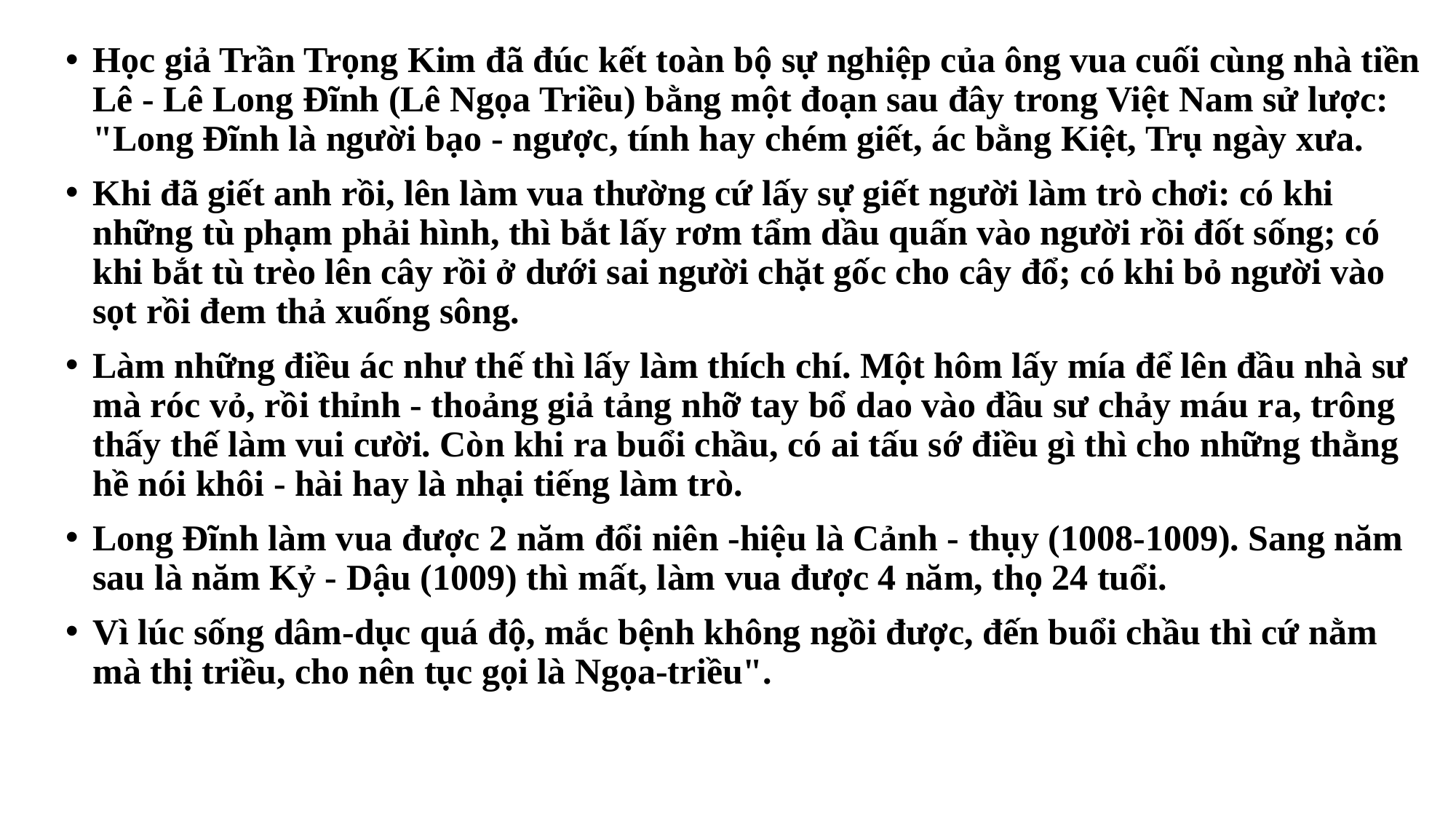

Học giả Trần Trọng Kim đã đúc kết toàn bộ sự nghiệp của ông vua cuối cùng nhà tiền Lê - Lê Long Đĩnh (Lê Ngọa Triều) bằng một đoạn sau đây trong Việt Nam sử lược: "Long Đĩnh là người bạo - ngược, tính hay chém giết, ác bằng Kiệt, Trụ ngày xưa.
Khi đã giết anh rồi, lên làm vua thường cứ lấy sự giết người làm trò chơi: có khi những tù phạm phải hình, thì bắt lấy rơm tẩm dầu quấn vào người rồi đốt sống; có khi bắt tù trèo lên cây rồi ở dưới sai người chặt gốc cho cây đổ; có khi bỏ người vào sọt rồi đem thả xuống sông.
Làm những điều ác như thế thì lấy làm thích chí. Một hôm lấy mía để lên đầu nhà sư mà róc vỏ, rồi thỉnh - thoảng giả tảng nhỡ tay bổ dao vào đầu sư chảy máu ra, trông thấy thế làm vui cười. Còn khi ra buổi chầu, có ai tấu sớ điều gì thì cho những thằng hề nói khôi - hài hay là nhại tiếng làm trò.
Long Đĩnh làm vua được 2 năm đổi niên -hiệu là Cảnh - thụy (1008-1009). Sang năm sau là năm Kỷ - Dậu (1009) thì mất, làm vua được 4 năm, thọ 24 tuổi.
Vì lúc sống dâm-dục quá độ, mắc bệnh không ngồi được, đến buổi chầu thì cứ nằm mà thị triều, cho nên tục gọi là Ngọa-triều".